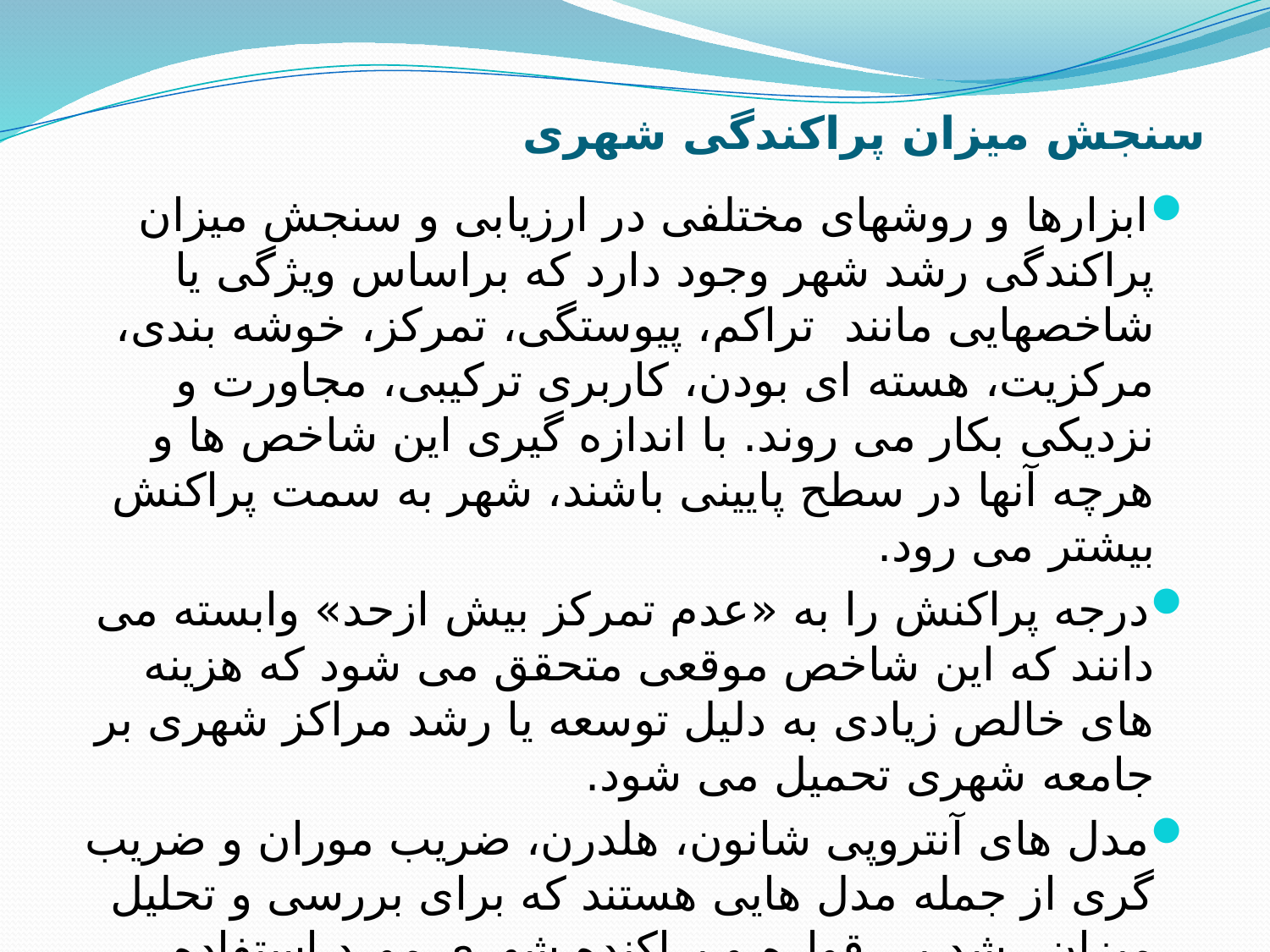

# سنجش میزان پراکندگی شهری
ابزارها و روشهای مختلفی در ارزیابی و سنجش میزان پراکندگی رشد شهر وجود دارد که براساس ویژگی یا شاخصهایی مانند  تراکم، پیوستگی، تمرکز، خوشه بندی، مرکزیت، هسته ای بودن، کاربری ترکیبی، مجاورت و نزدیکی بکار می روند. با اندازه گیری این شاخص ها و هرچه آنها در سطح پایینی باشند، شهر به سمت پراکنش بیشتر می رود.
درجه پراکنش را به «عدم تمرکز بیش ازحد» وابسته می دانند که این شاخص موقعی متحقق می شود که هزینه های خالص زیادی به دلیل توسعه یا رشد مراکز شهری بر جامعه شهری تحمیل می شود.
مدل های آنتروپی شانون، هلدرن، ضریب موران و ضریب گری از جمله مدل هایی هستند که برای بررسی و تحلیل میزان رشد بی قواره و پراکنده شهری مورد استفاده قرار می گیرند (ر.ش. به: حکمت نیا و همکار 1385؛ رهنما و همکار، 1387؛ لطفی و همکار 1392)